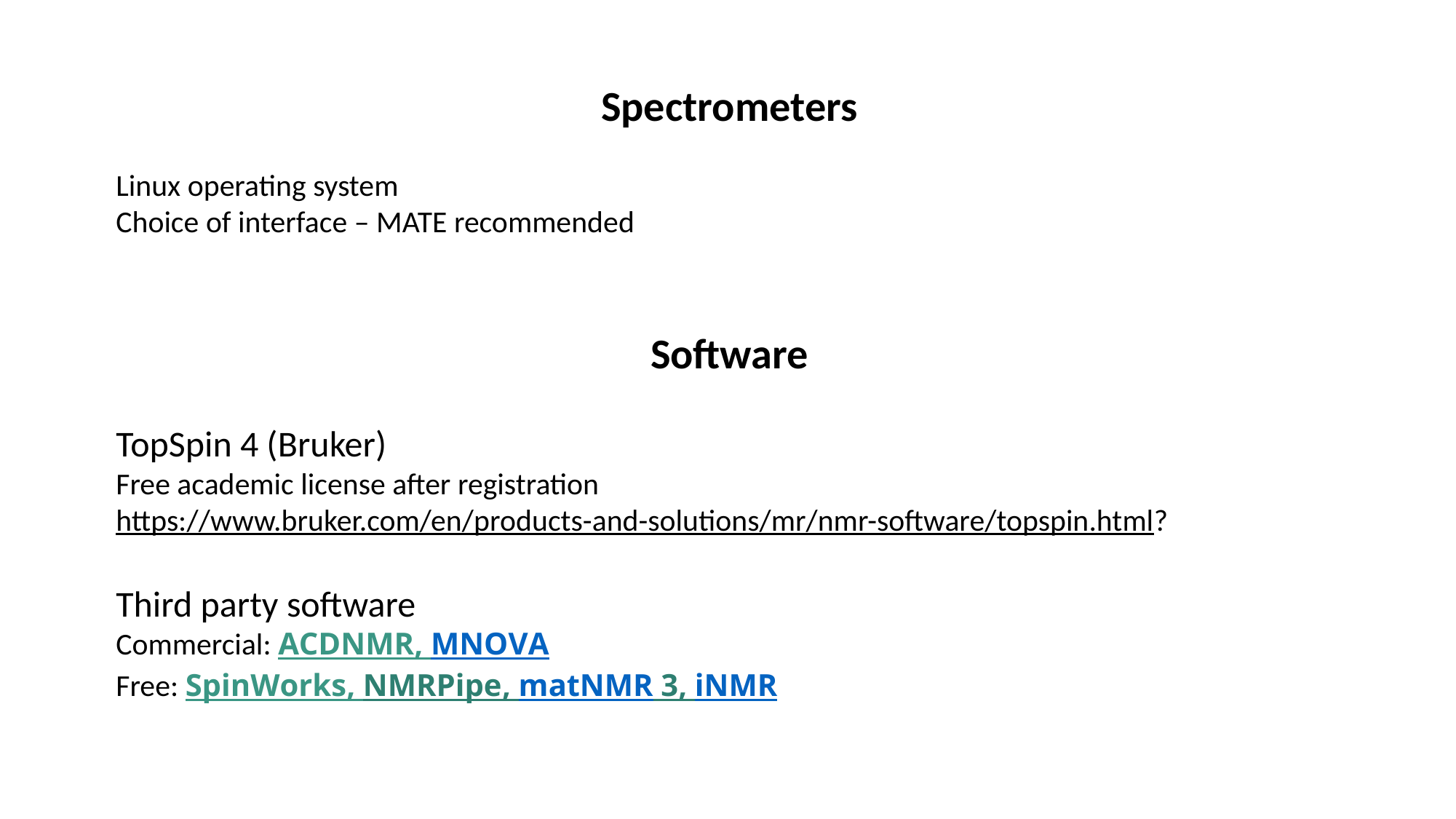

Spectrometers

Linux operating system
Choice of interface – MATE recommended

Software

TopSpin 4 (Bruker)
Free academic license after registration
https://www.bruker.com/en/products-and-solutions/mr/nmr-software/topspin.html?

Third party software
Commercial: ACDNMR, MNOVA
Free: SpinWorks, NMRPipe, matNMR 3, iNMR